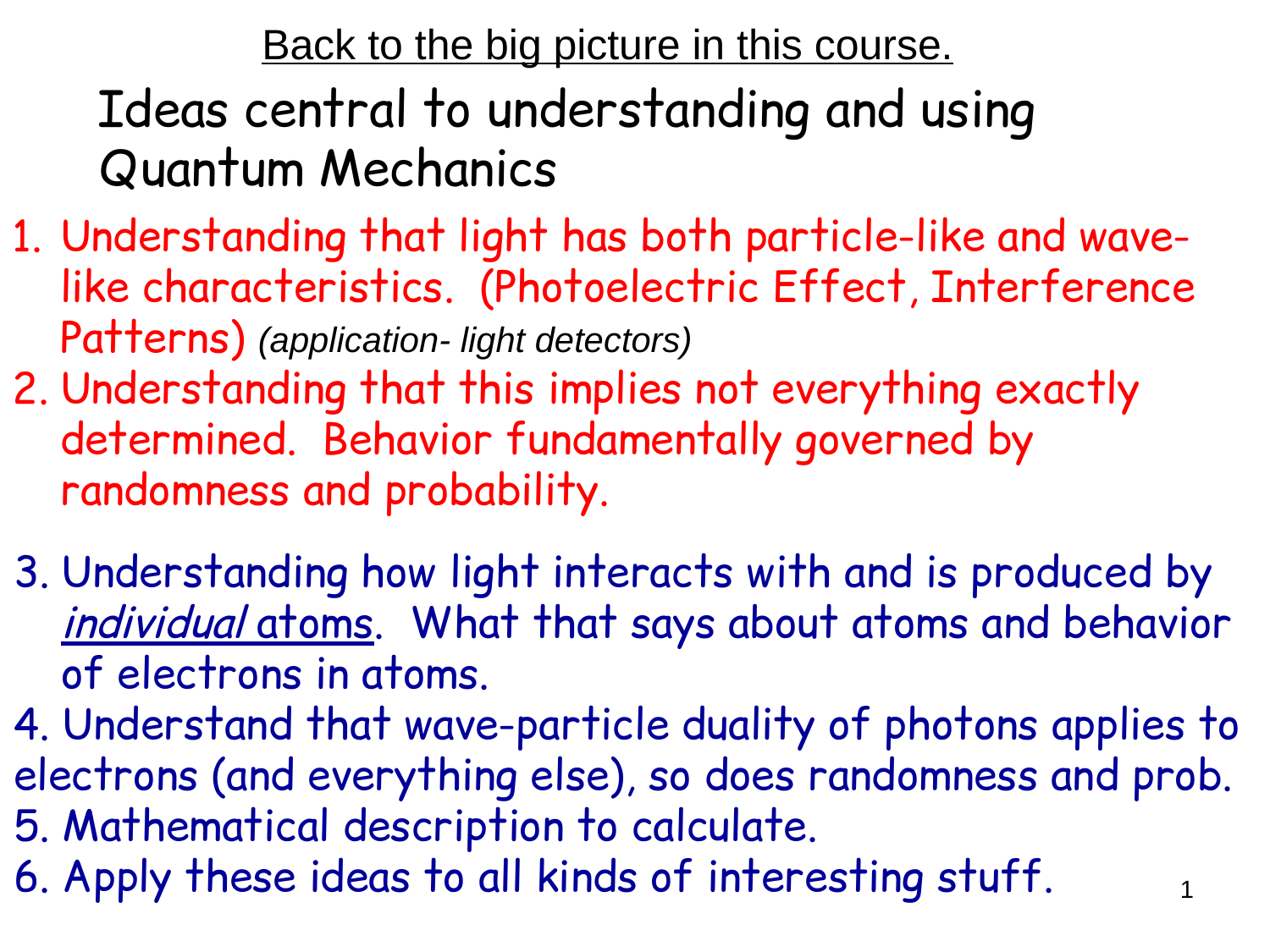

Back to the big picture in this course.
# Ideas central to understanding and using Quantum Mechanics
Understanding that light has both particle-like and wave-like characteristics.  (Photoelectric Effect, Interference Patterns) (application- light detectors)
Understanding that this implies not everything exactly determined.  Behavior fundamentally governed by randomness and probability.
3. Understanding how light interacts with and is produced by individual atoms.  What that says about atoms and behavior of electrons in atoms.
4. Understand that wave-particle duality of photons applies to
electrons (and everything else), so does randomness and prob.
5. Mathematical description to calculate.
6. Apply these ideas to all kinds of interesting stuff.
1